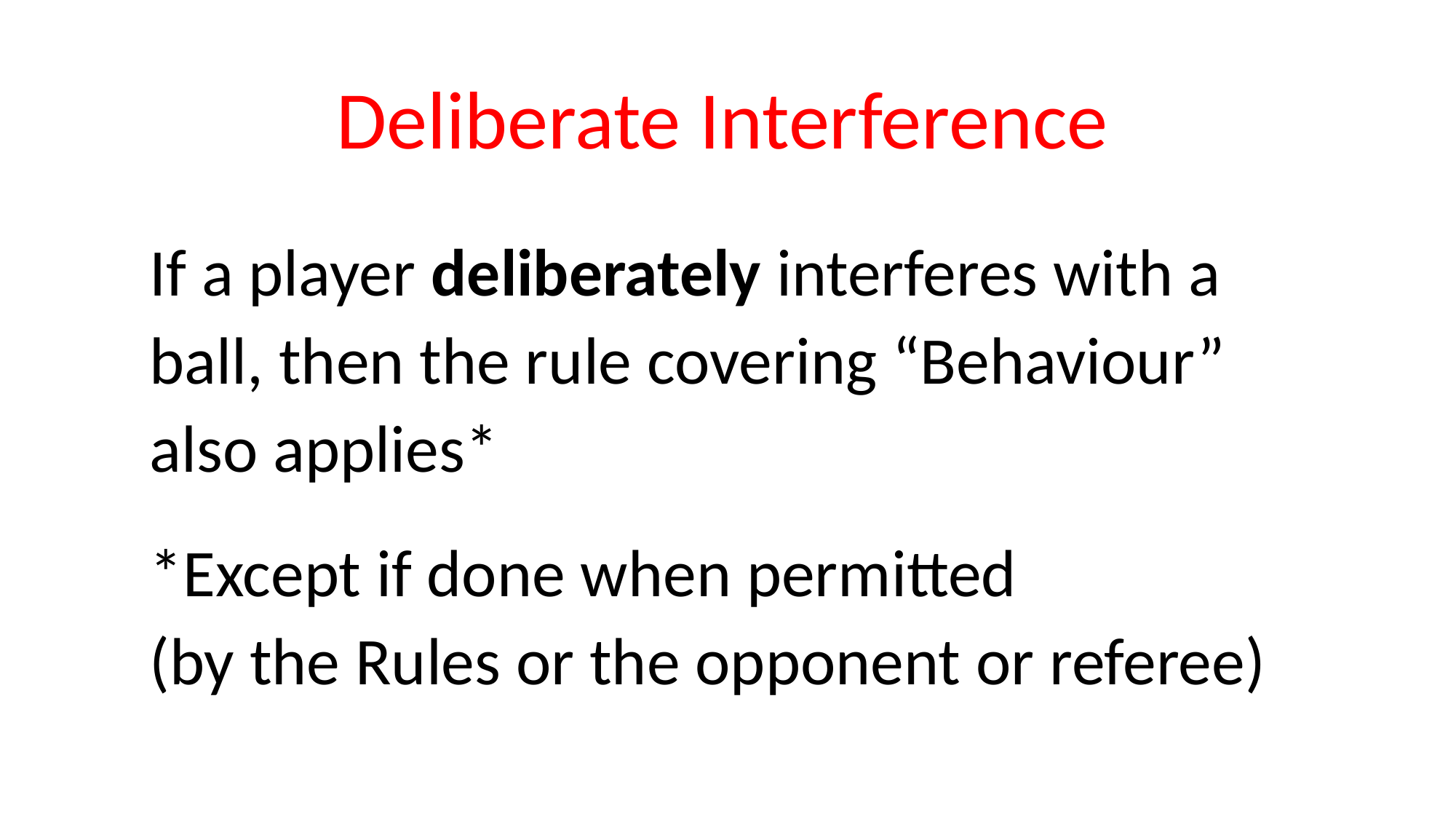

# Deliberate Interference
If a player deliberately interferes with a ball, then the rule covering “Behaviour” also applies*
*Except if done when permitted
(by the Rules or the opponent or referee)